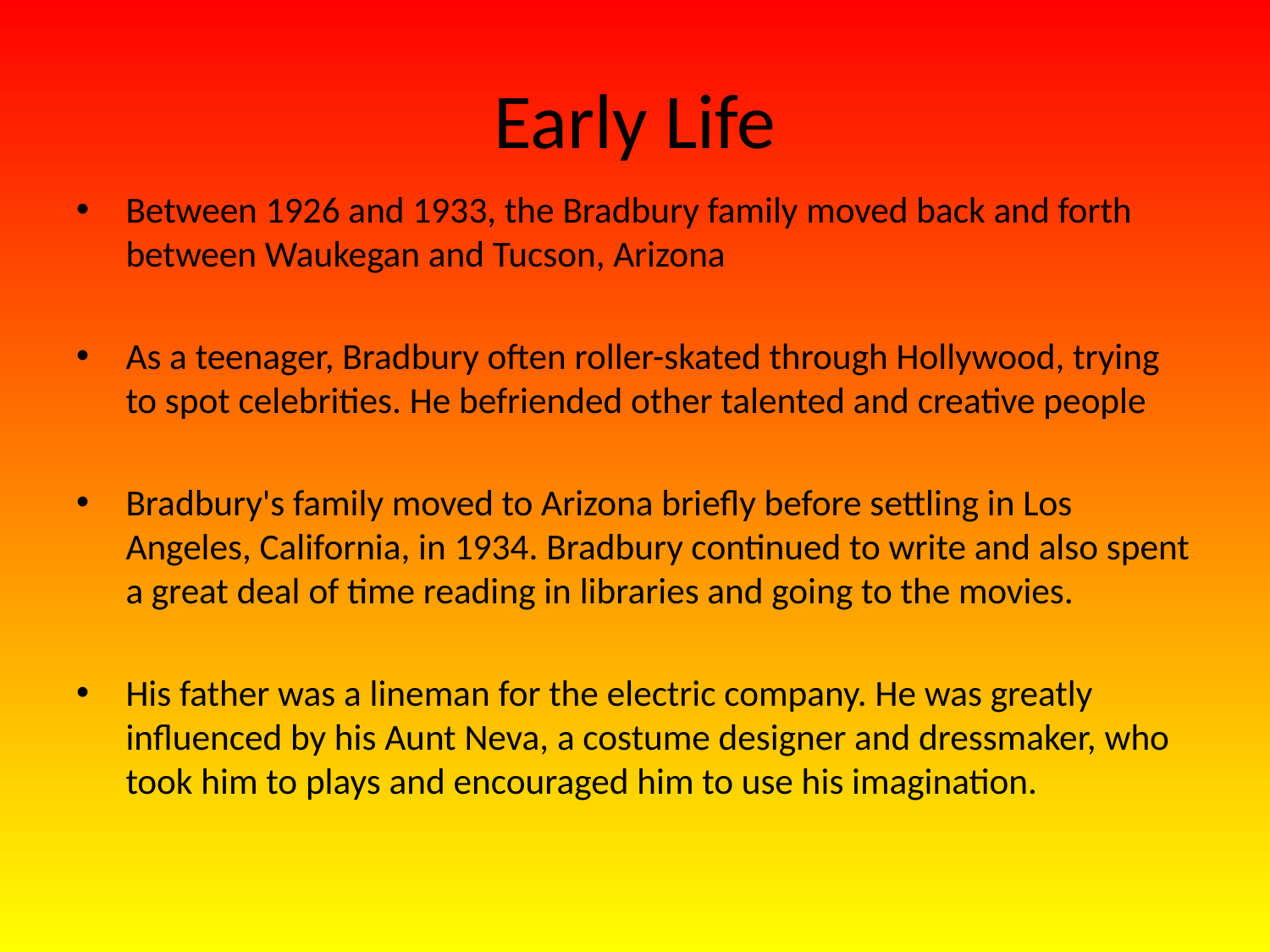

# Early Life
Between 1926 and 1933, the Bradbury family moved back and forth between Waukegan and Tucson, Arizona

As a teenager, Bradbury often roller-skated through Hollywood, trying to spot celebrities. He befriended other talented and creative people

Bradbury's family moved to Arizona briefly before settling in Los Angeles, California, in 1934. Bradbury continued to write and also spent a great deal of time reading in libraries and going to the movies.

His father was a lineman for the electric company. He was greatly influenced by his Aunt Neva, a costume designer and dressmaker, who took him to plays and encouraged him to use his imagination.